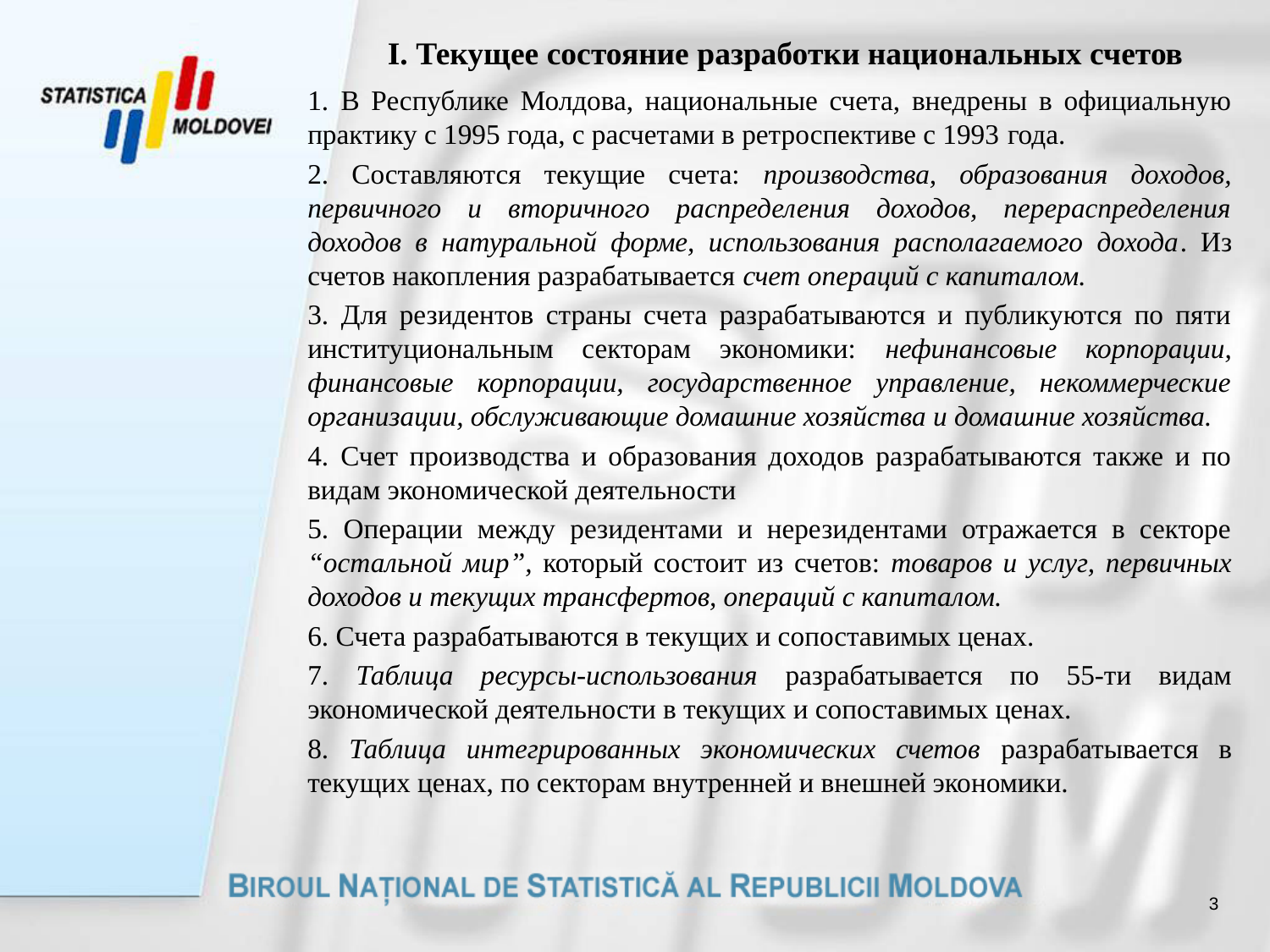

# I. Текущее состояние разработки национальных счетов
1. В Республике Молдова, национальные счета, внедрены в официальную практику с 1995 года, с расчетами в ретроспективе с 1993 года.
2. Составляются текущие счета: производства, образования доходов, первичного и вторичного распределения доходов, перераспределения доходов в натуральной форме, использования располагаемого дохода. Из счетов накопления разрабатывается счет операций с капиталом.
3. Для резидентов страны счета разрабатываются и публикуются по пяти институциональным секторам экономики: нефинансовые корпорации, финансовые корпорации, государственное управление, некоммерческие организации, обслуживающие домашние хозяйства и домашние хозяйства.
4. Счет производства и образования доходов разрабатываются также и по видам экономической деятельности
5. Операции между резидентами и нерезидентами отражается в секторе “остальной мир”, который состоит из счетов: товаров и услуг, первичных доходов и текущих трансфертов, операций с капиталом.
6. Счета разрабатываются в текущих и сопоставимых ценах.
7. Таблица ресурсы-использования разрабатывается по 55-ти видам экономической деятельности в текущих и сопоставимых ценах.
8. Таблица интегрированных экономических счетов разрабатывается в текущих ценах, по секторам внутренней и внешней экономики.

3